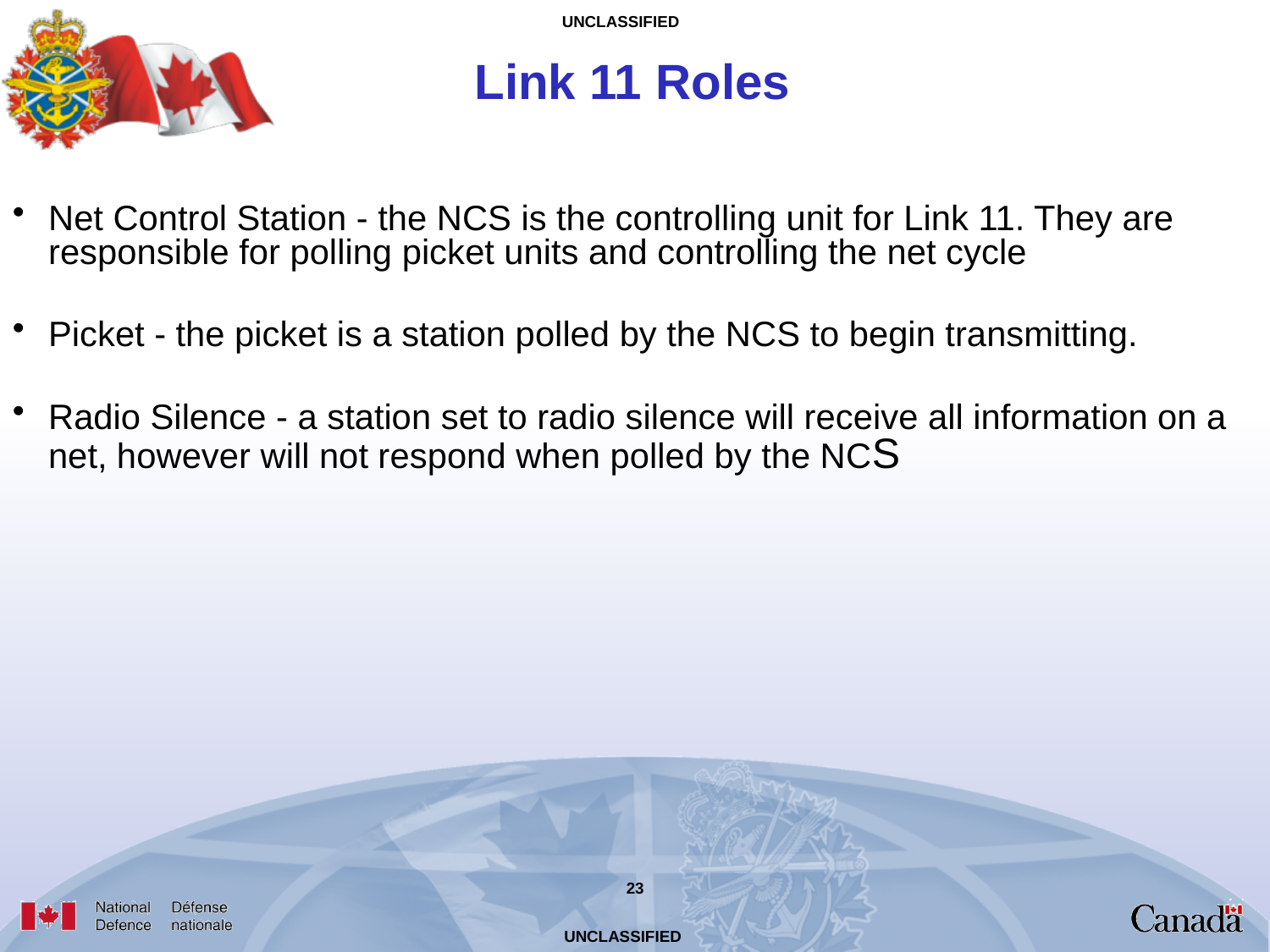

# Link 11 Roles
Net Control Station - the NCS is the controlling unit for Link 11. They are responsible for polling picket units and controlling the net cycle

Picket - the picket is a station polled by the NCS to begin transmitting.

Radio Silence - a station set to radio silence will receive all information on a net, however will not respond when polled by the NCS